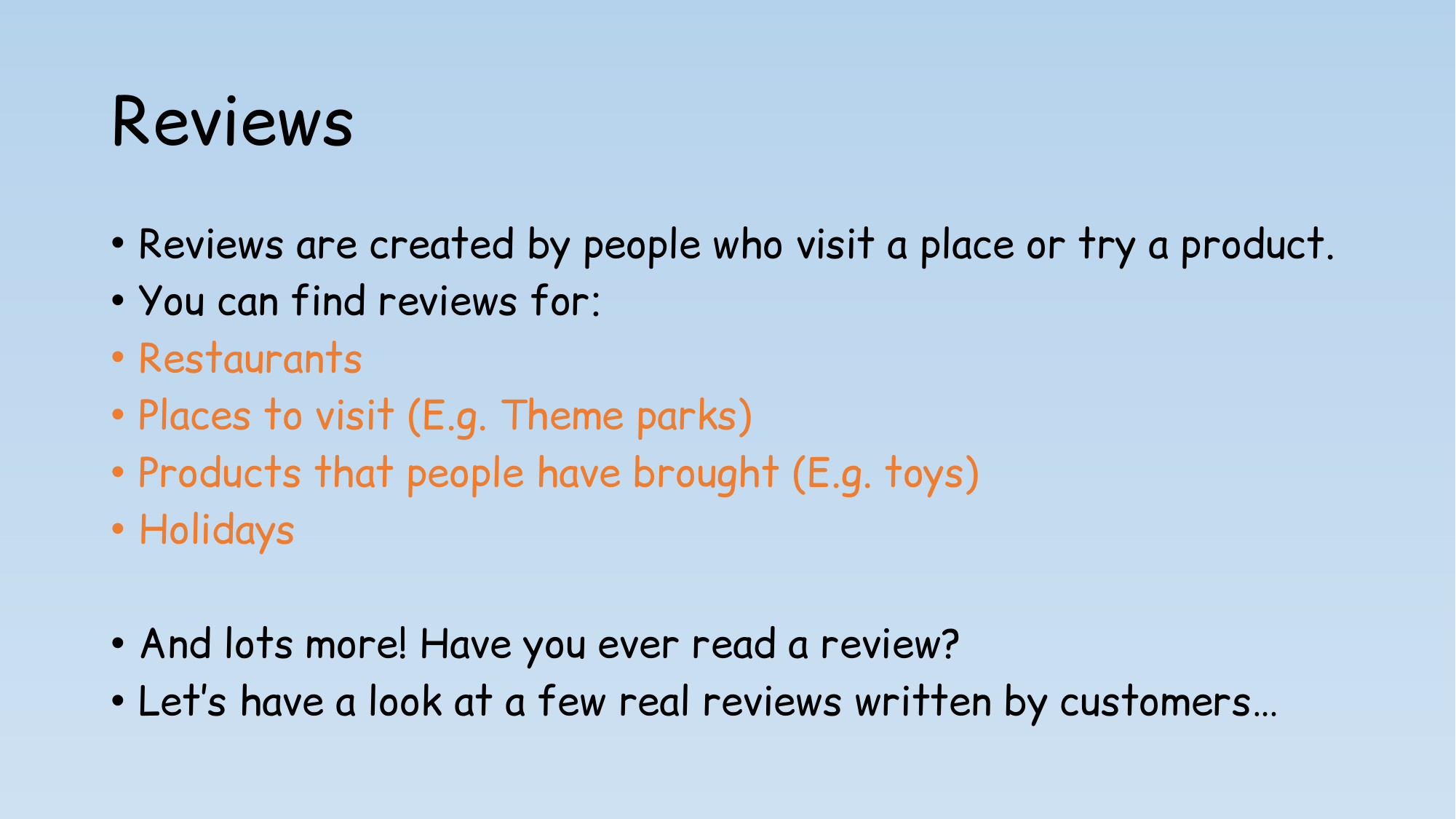

# Reviews
Reviews are created by people who visit a place or try a product.
You can find reviews for:
Restaurants
Places to visit (E.g. Theme parks)
Products that people have brought (E.g. toys)
Holidays

And lots more! Have you ever read a review?
Let’s have a look at a few real reviews written by customers…